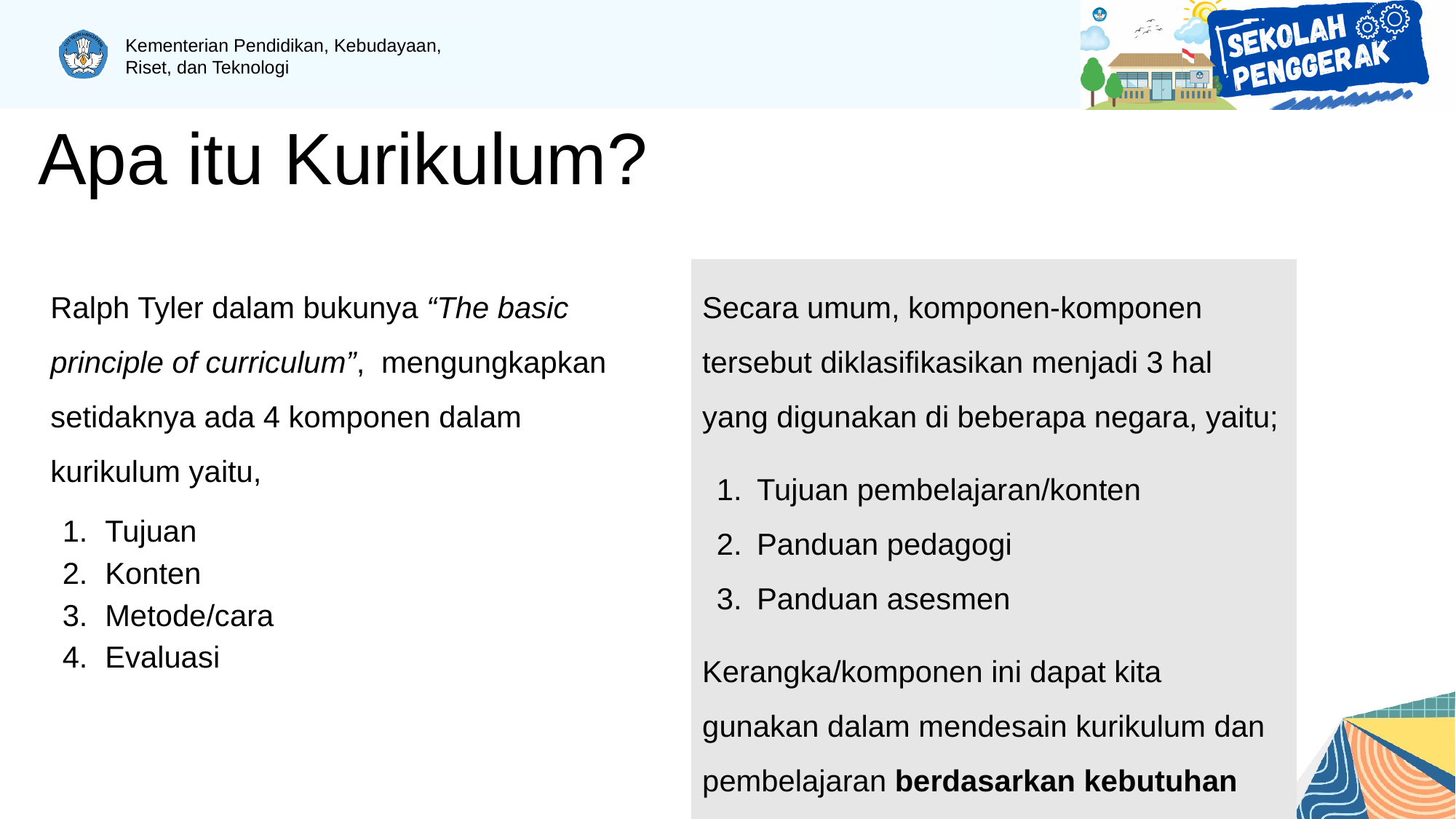

Apa itu Kurikulum?

Ralph Tyler dalam bukunya “The basic principle of curriculum”,  mengungkapkan setidaknya ada 4 komponen dalam kurikulum yaitu,
Tujuan
Konten
Metode/cara
Evaluasi

Secara umum, komponen-komponen tersebut diklasifikasikan menjadi 3 hal yang digunakan di beberapa negara, yaitu;
Tujuan pembelajaran/konten
Panduan pedagogi
Panduan asesmen
Kerangka/komponen ini dapat kita gunakan dalam mendesain kurikulum dan pembelajaran berdasarkan kebutuhan murid.